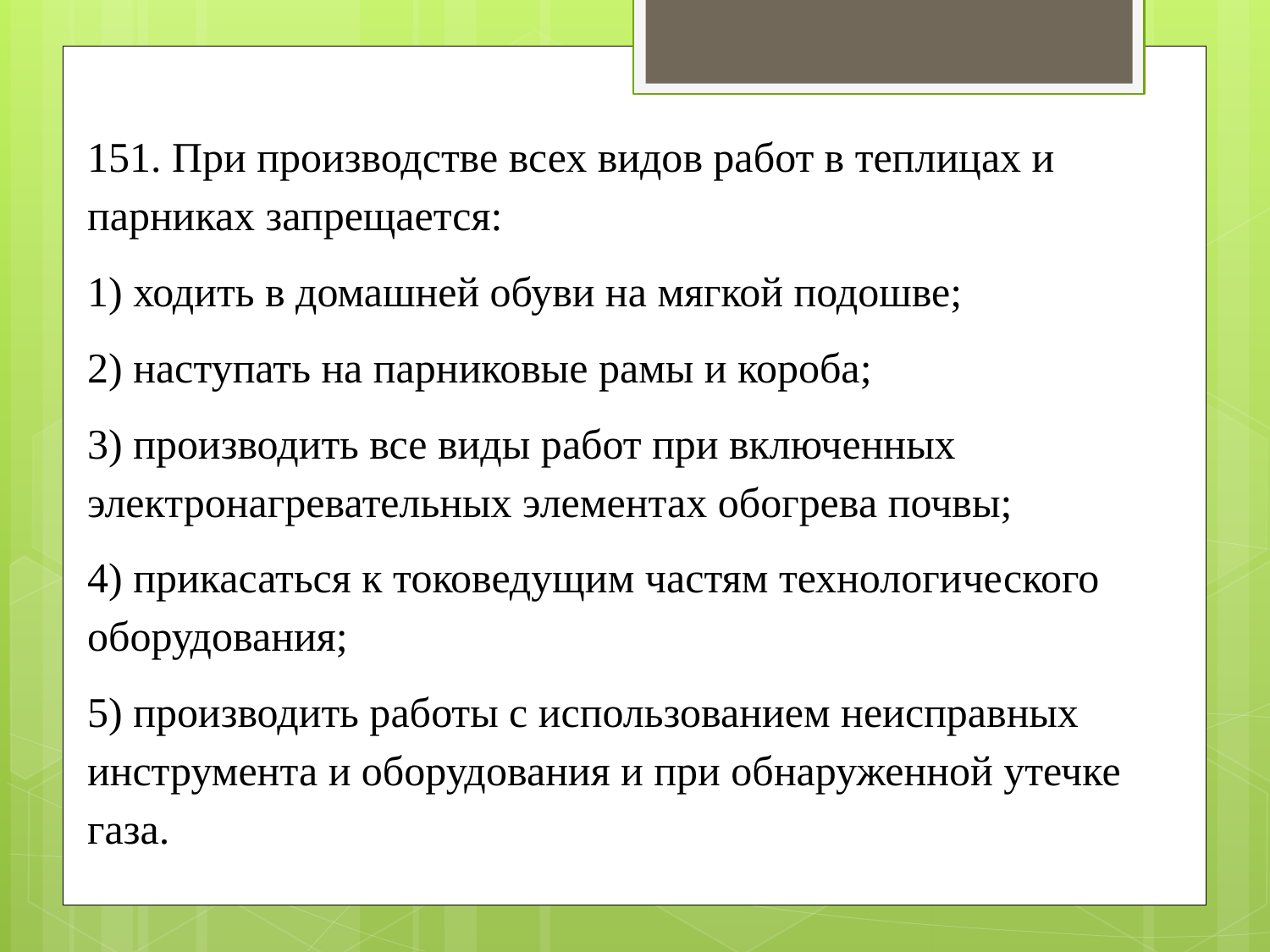

151. При производстве всех видов работ в теплицах и парниках запрещается:
1) ходить в домашней обуви на мягкой подошве;
2) наступать на парниковые рамы и короба;
3) производить все виды работ при включенных электронагревательных элементах обогрева почвы;
4) прикасаться к токоведущим частям технологического оборудования;
5) производить работы с использованием неисправных инструмента и оборудования и при обнаруженной утечке газа.